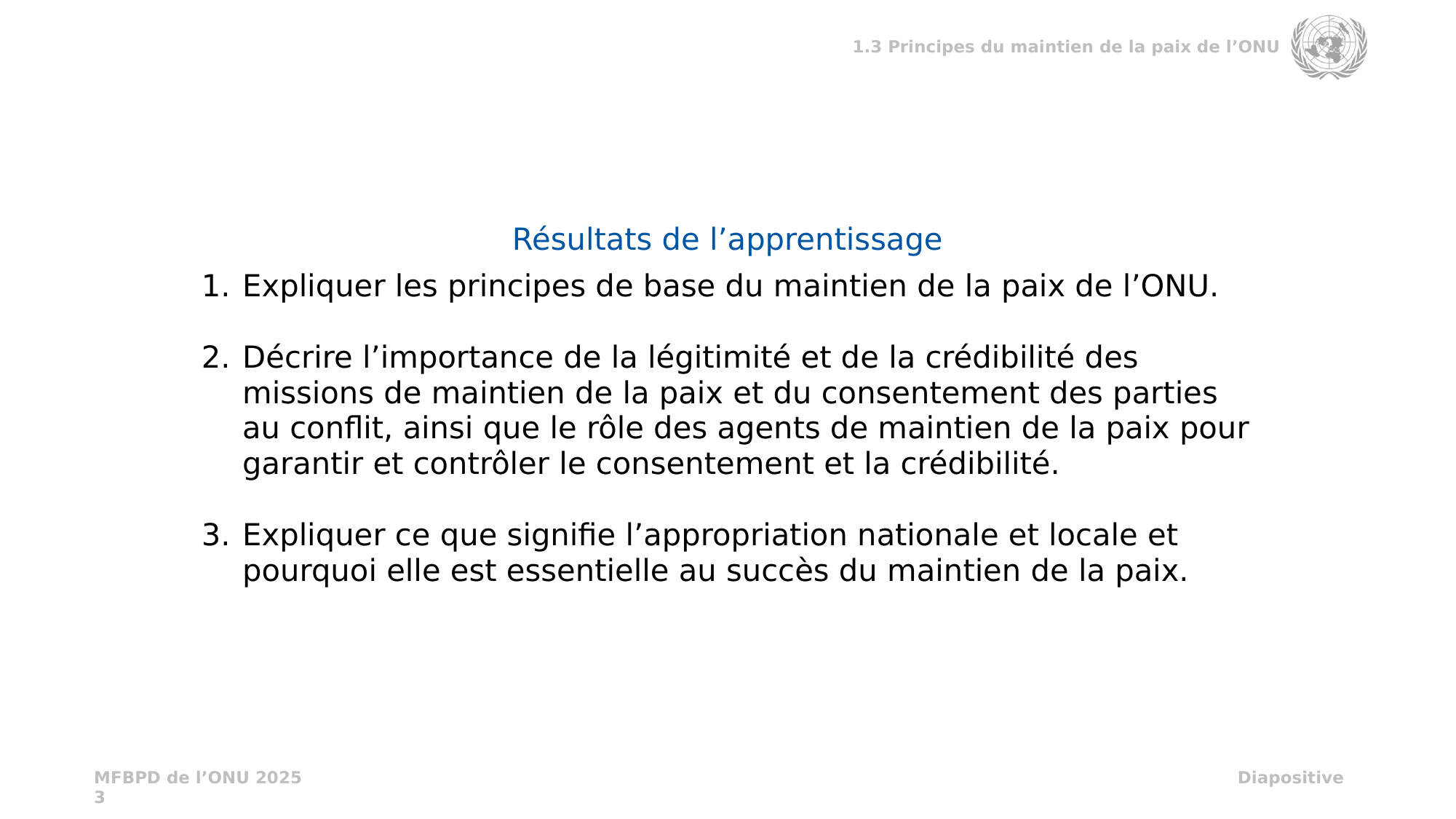

| Résultats de l’apprentissage |
| --- |
| Expliquer les principes de base du maintien de la paix de l’ONU. Décrire l’importance de la légitimité et de la crédibilité des missions de maintien de la paix et du consentement des parties au conflit, ainsi que le rôle des agents de maintien de la paix pour garantir et contrôler le consentement et la crédibilité. Expliquer ce que signifie l’appropriation nationale et locale et pourquoi elle est essentielle au succès du maintien de la paix. |